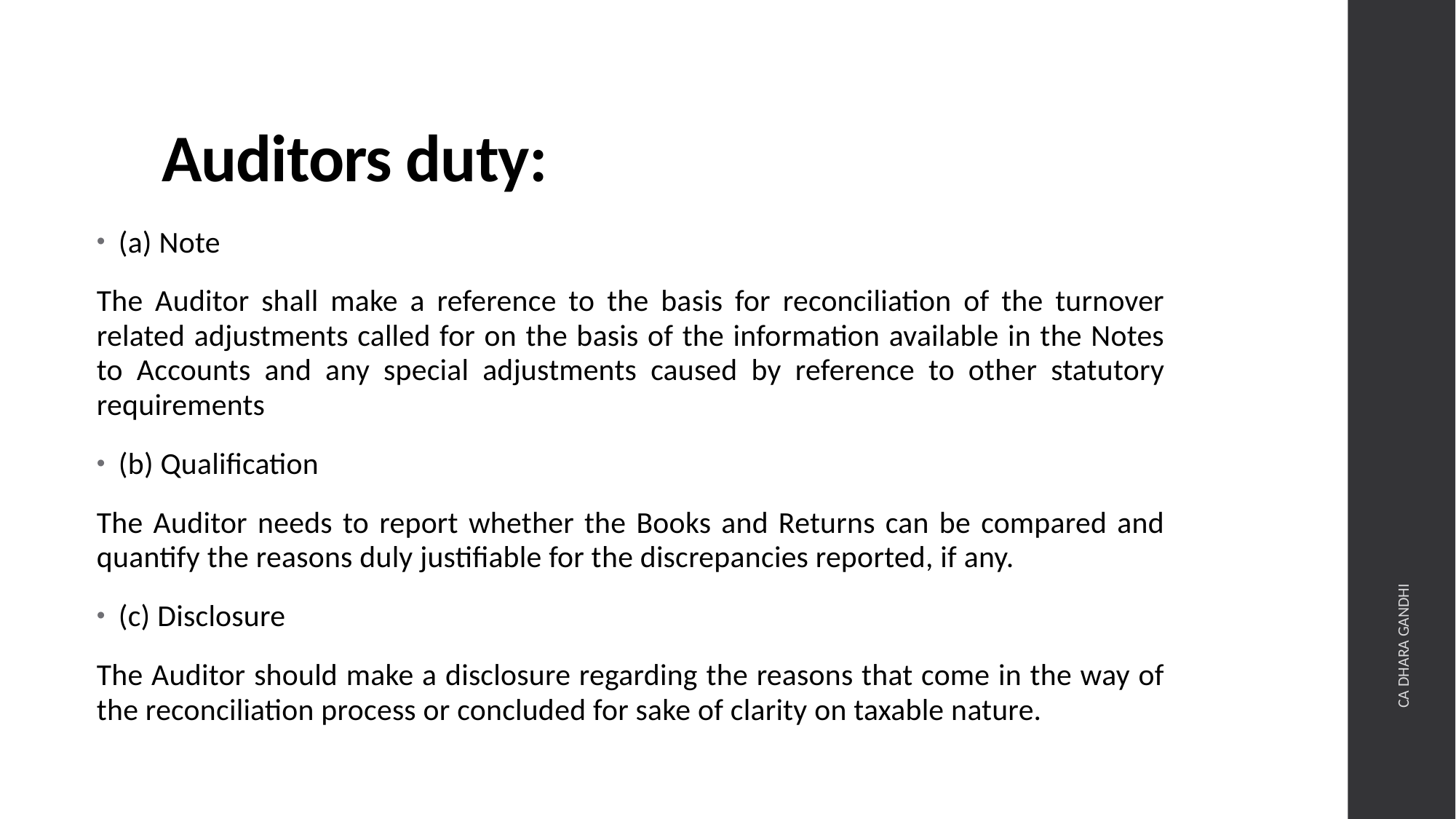

# Auditors duty:
(a) Note
The Auditor shall make a reference to the basis for reconciliation of the turnover related adjustments called for on the basis of the information available in the Notes to Accounts and any special adjustments caused by reference to other statutory requirements
(b) Qualification
The Auditor needs to report whether the Books and Returns can be compared and quantify the reasons duly justifiable for the discrepancies reported, if any.
(c) Disclosure
The Auditor should make a disclosure regarding the reasons that come in the way of the reconciliation process or concluded for sake of clarity on taxable nature.
CA DHARA GANDHI